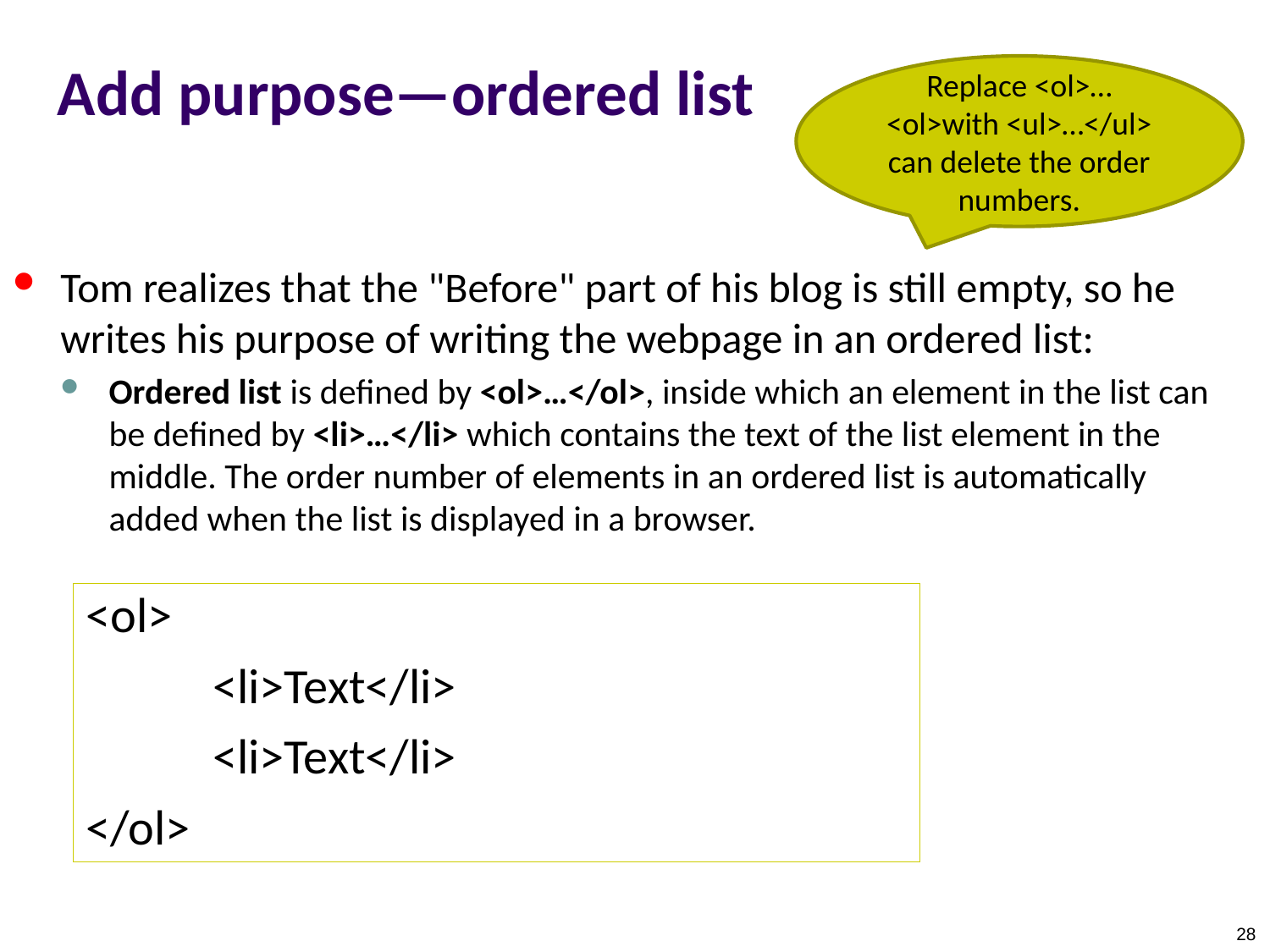

Add purpose—ordered list
Replace <ol>…<ol>with <ul>…</ul> can delete the order numbers.
Tom realizes that the "Before" part of his blog is still empty, so he writes his purpose of writing the webpage in an ordered list:
Ordered list is defined by <ol>…</ol>, inside which an element in the list can be defined by <li>…</li> which contains the text of the list element in the middle. The order number of elements in an ordered list is automatically added when the list is displayed in a browser.

<ol>
	<li>Text</li>
	<li>Text</li>
</ol>
28